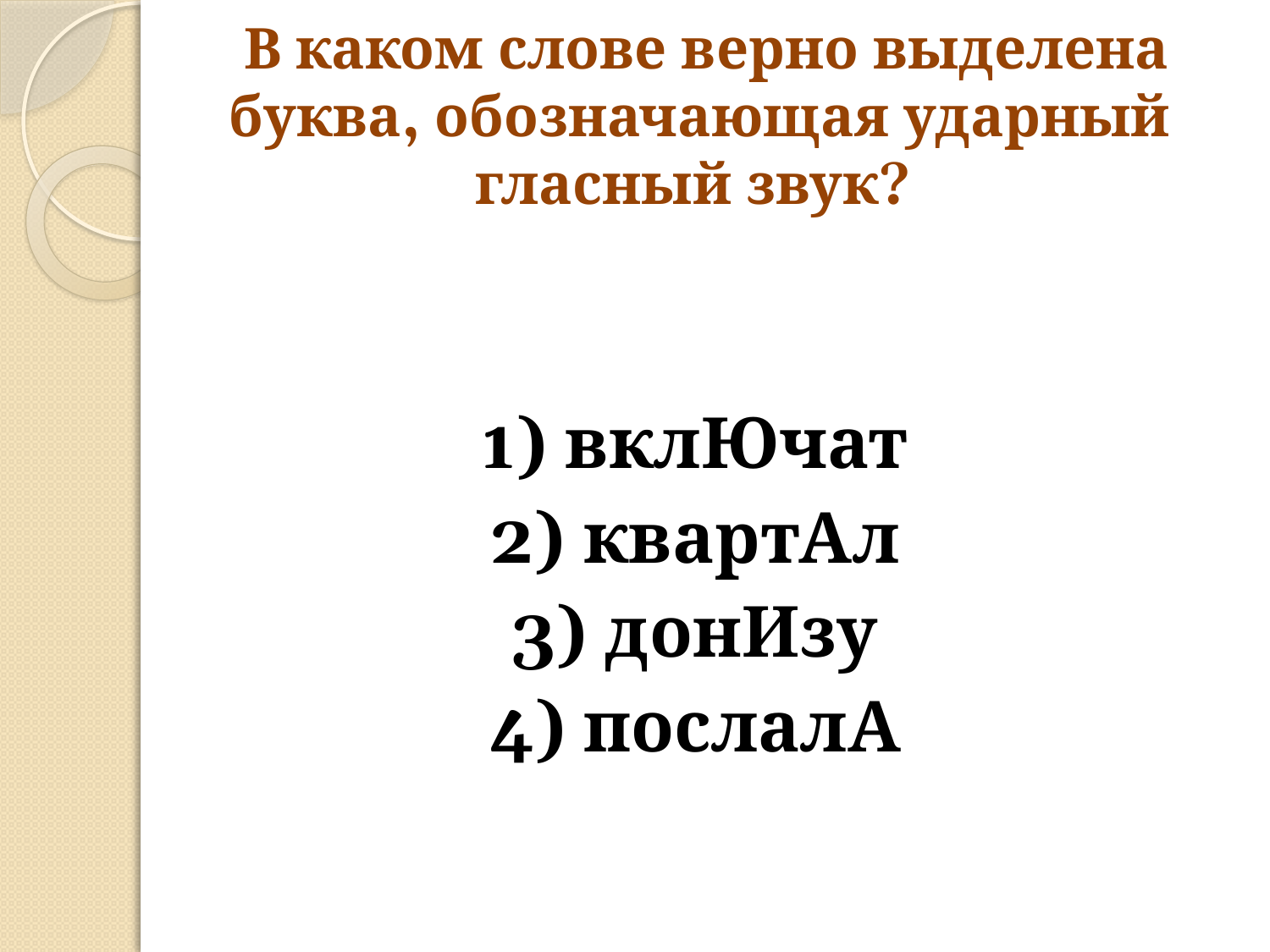

# В каком слове верно выделена буква, обозначающая ударный гласный звук?

1) вклЮчат
2) квартАл
3) донИзу
4) послалА